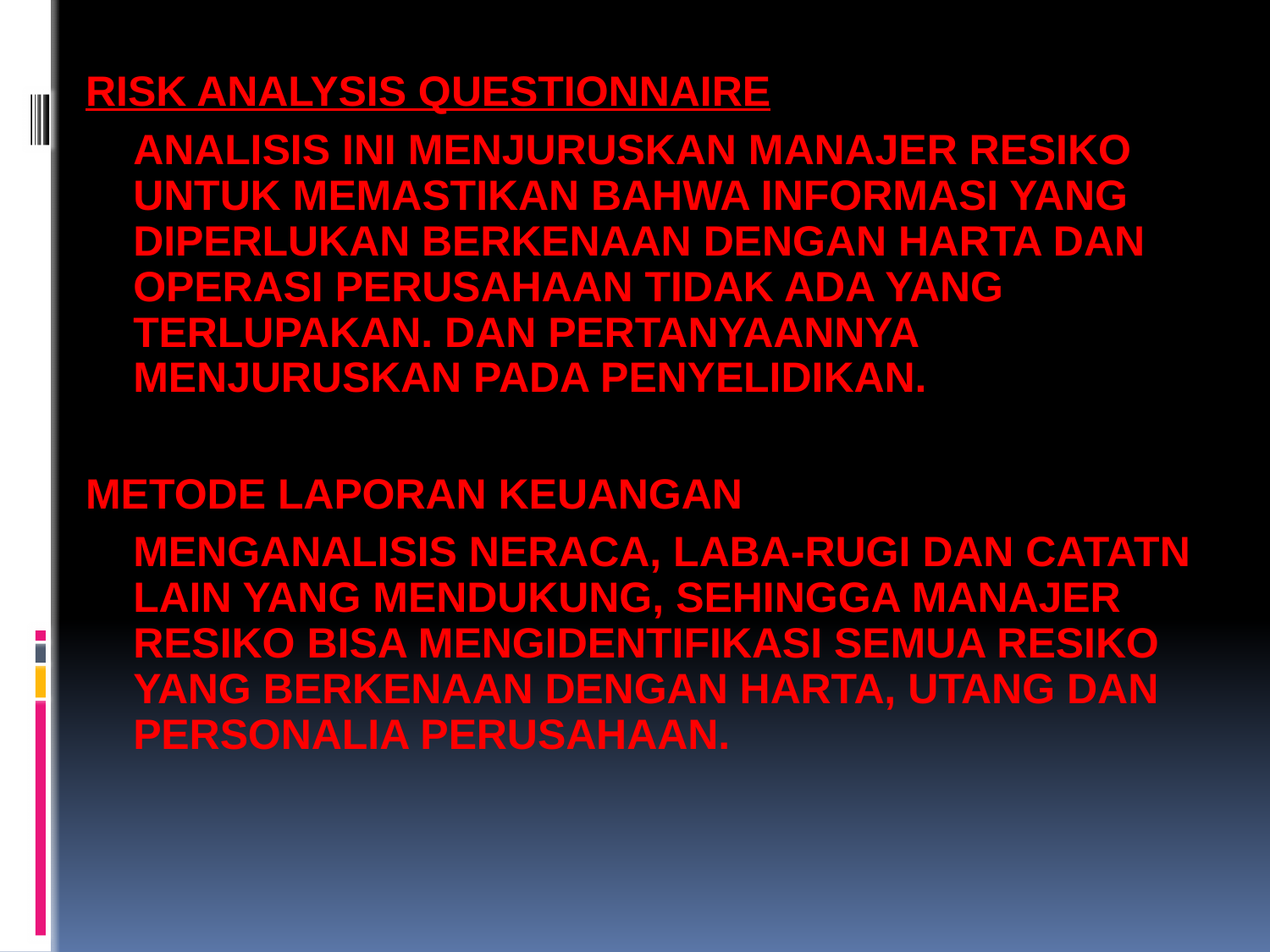

RISK ANALYSIS QUESTIONNAIRE
	ANALISIS INI MENJURUSKAN MANAJER RESIKO UNTUK MEMASTIKAN BAHWA INFORMASI YANG DIPERLUKAN BERKENAAN DENGAN HARTA DAN OPERASI PERUSAHAAN TIDAK ADA YANG TERLUPAKAN. DAN PERTANYAANNYA MENJURUSKAN PADA PENYELIDIKAN.

METODE LAPORAN KEUANGAN
	MENGANALISIS NERACA, LABA-RUGI DAN CATATN LAIN YANG MENDUKUNG, SEHINGGA MANAJER RESIKO BISA MENGIDENTIFIKASI SEMUA RESIKO YANG BERKENAAN DENGAN HARTA, UTANG DAN PERSONALIA PERUSAHAAN.